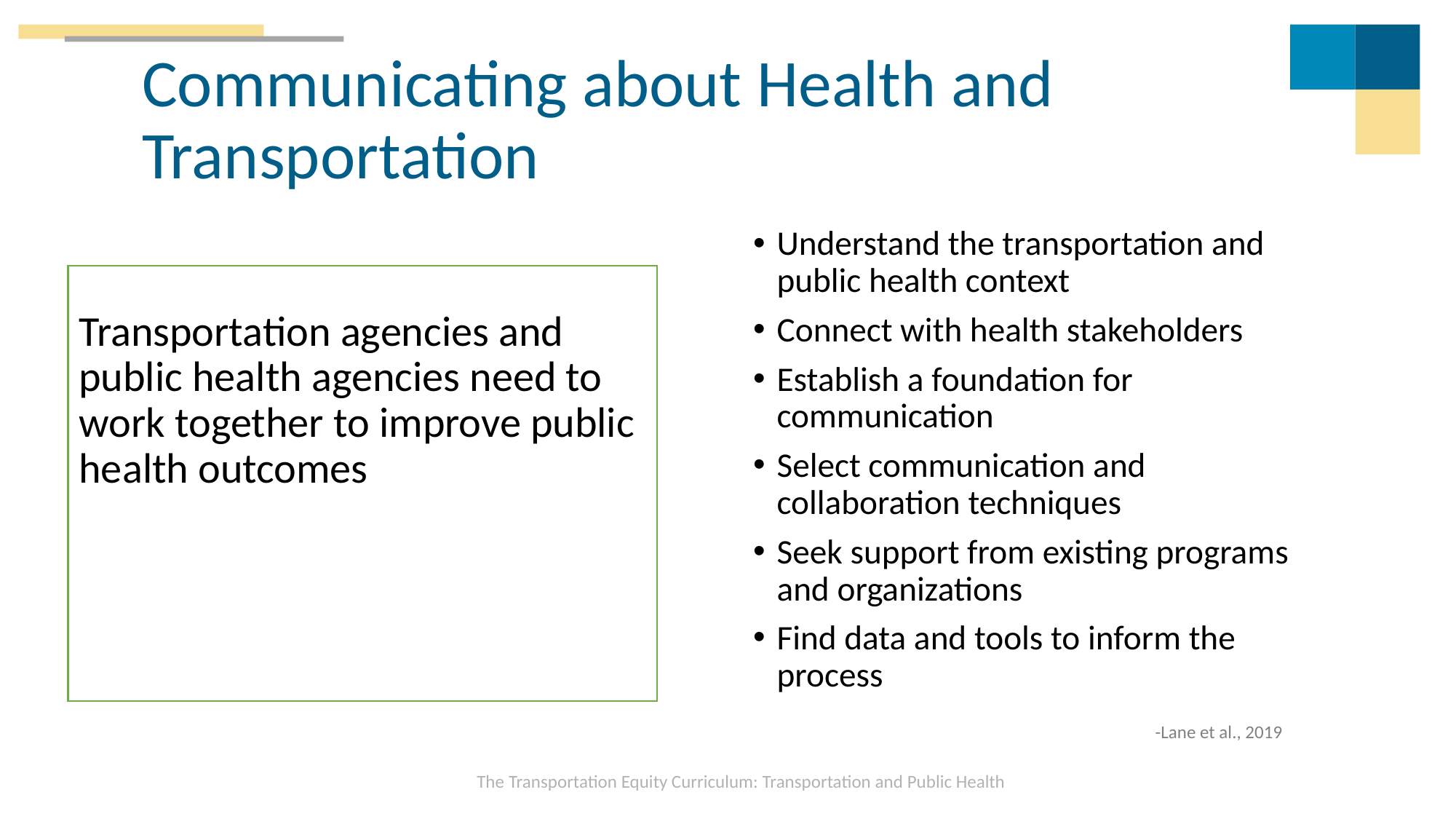

# Communicating about Health and Transportation
Understand the transportation and public health context
Connect with health stakeholders
Establish a foundation for communication
Select communication and collaboration techniques
Seek support from existing programs and organizations
Find data and tools to inform the process
Transportation agencies and public health agencies need to work together to improve public health outcomes
-Lane et al., 2019
The Transportation Equity Curriculum: Transportation and Public Health